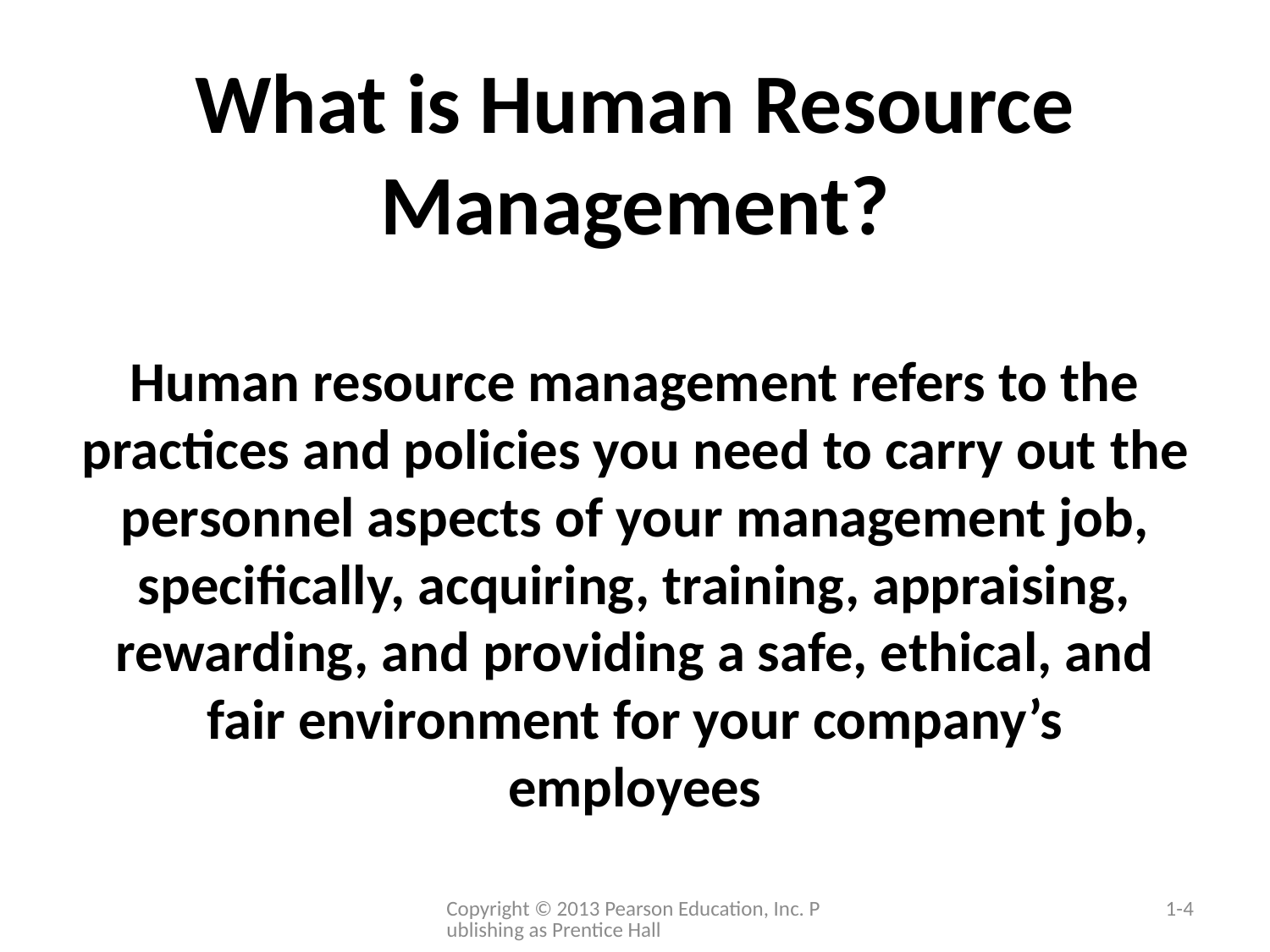

# What is Human Resource Management? Human resource management refers to the practices and policies you need to carry out the personnel aspects of your management job, specifically, acquiring, training, appraising, rewarding, and providing a safe, ethical, and fair environment for your company’s employees
Copyright © 2013 Pearson Education, Inc. Publishing as Prentice Hall
1-4